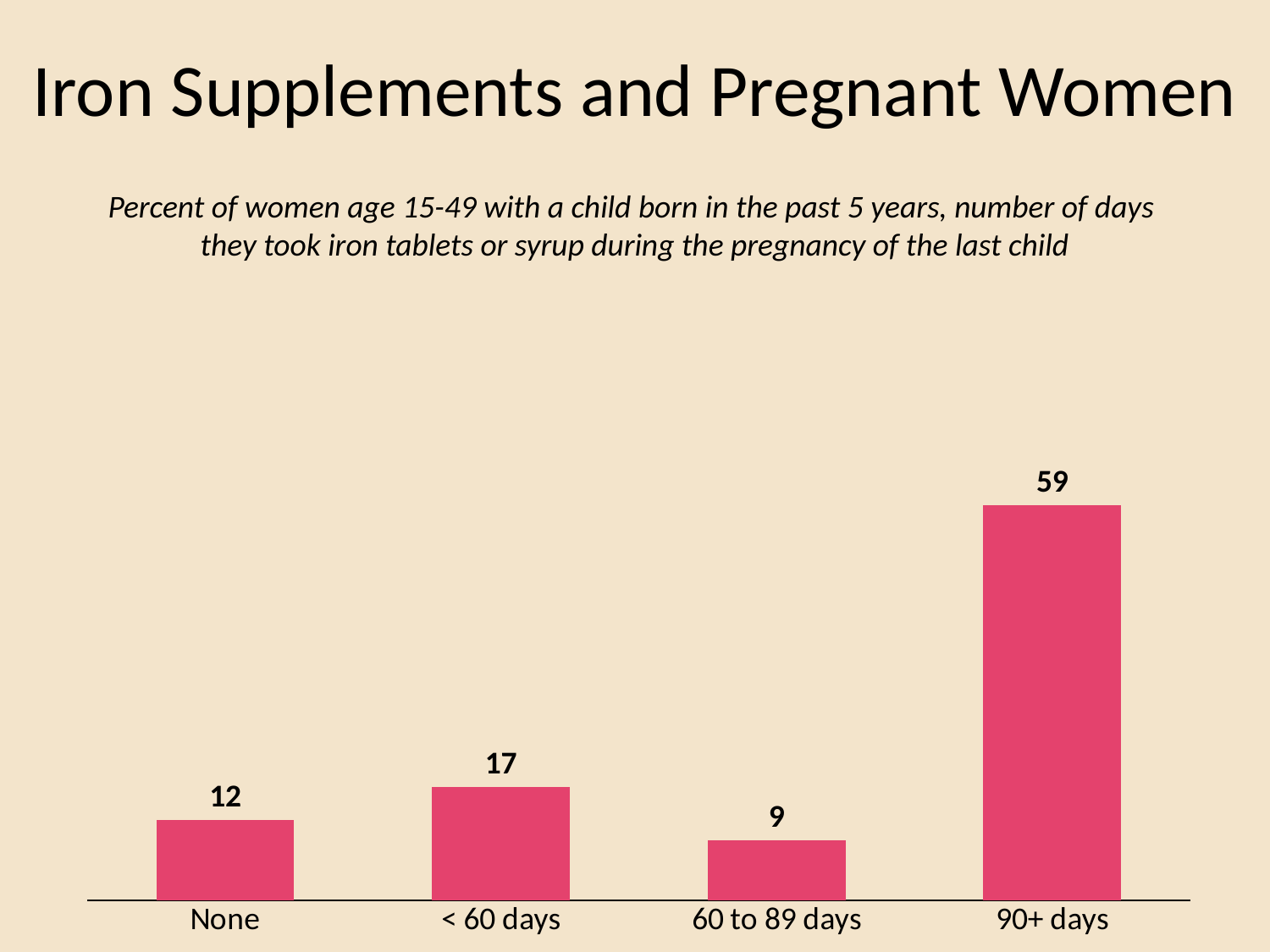

# Iron Supplements and Pregnant Women
Percent of women age 15-49 with a child born in the past 5 years, number of days
they took iron tablets or syrup during the pregnancy of the last child

### Chart

| Category | Age in months |
|---|---|
| None | 12.0 |
| < 60 days | 17.0 |
| 60 to 89 days | 9.0 |
| 90+ days | 59.0 |